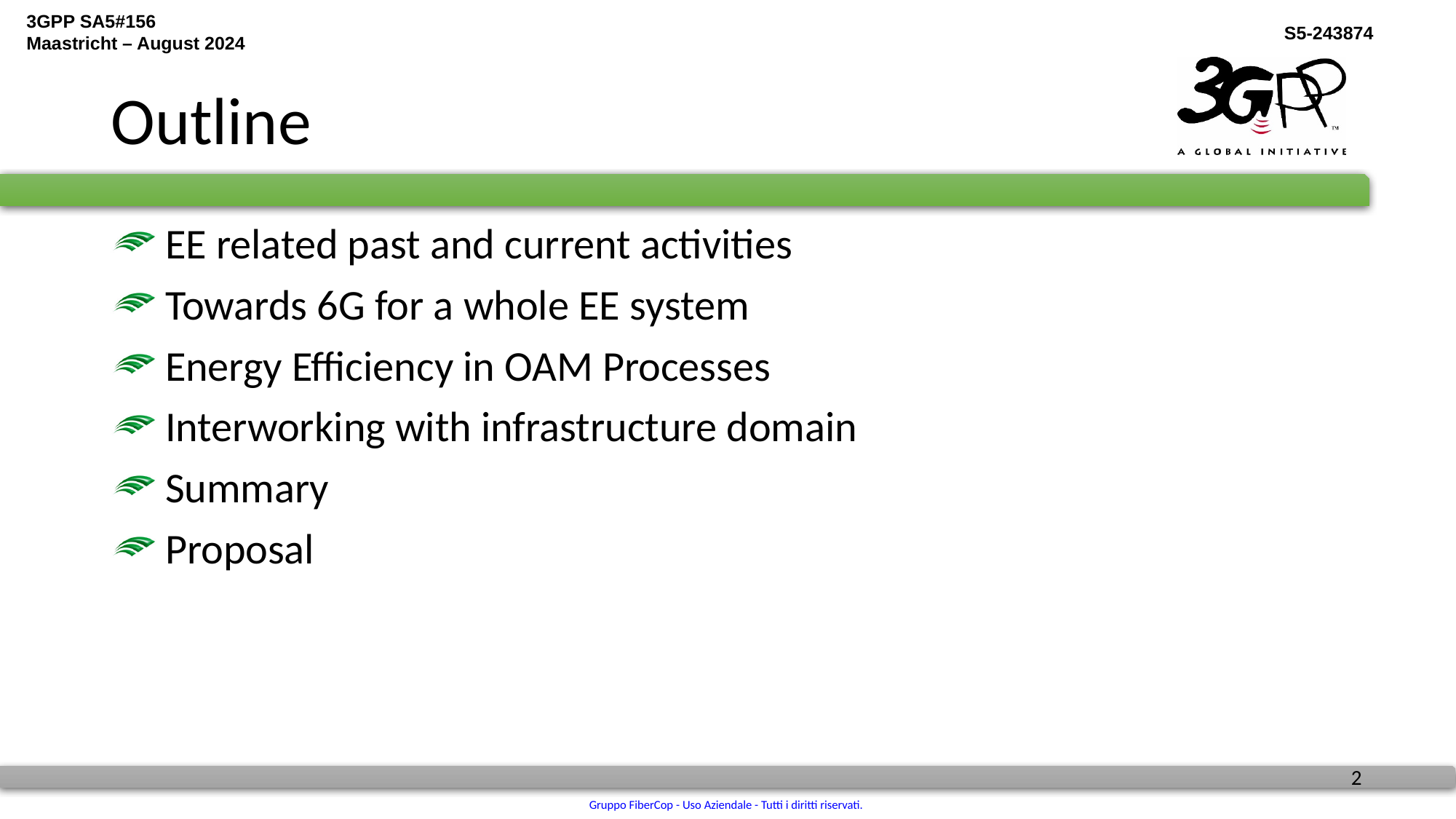

# Outline
 EE related past and current activities
 Towards 6G for a whole EE system
 Energy Efficiency in OAM Processes
 Interworking with infrastructure domain
 Summary
 Proposal